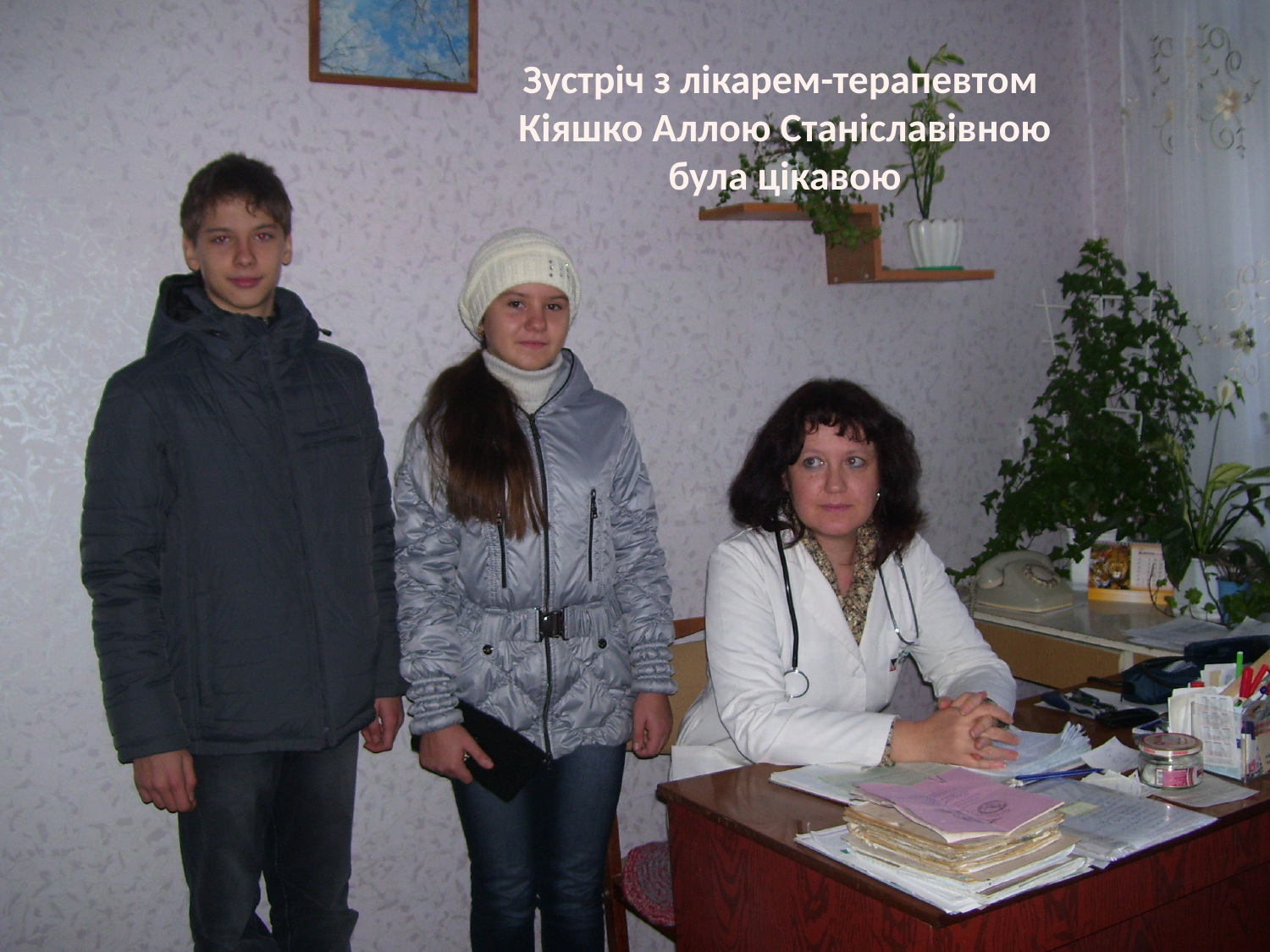

# Зустріч з лікарем-терапевтом Кіяшко Аллою Станіславівною була цікавою